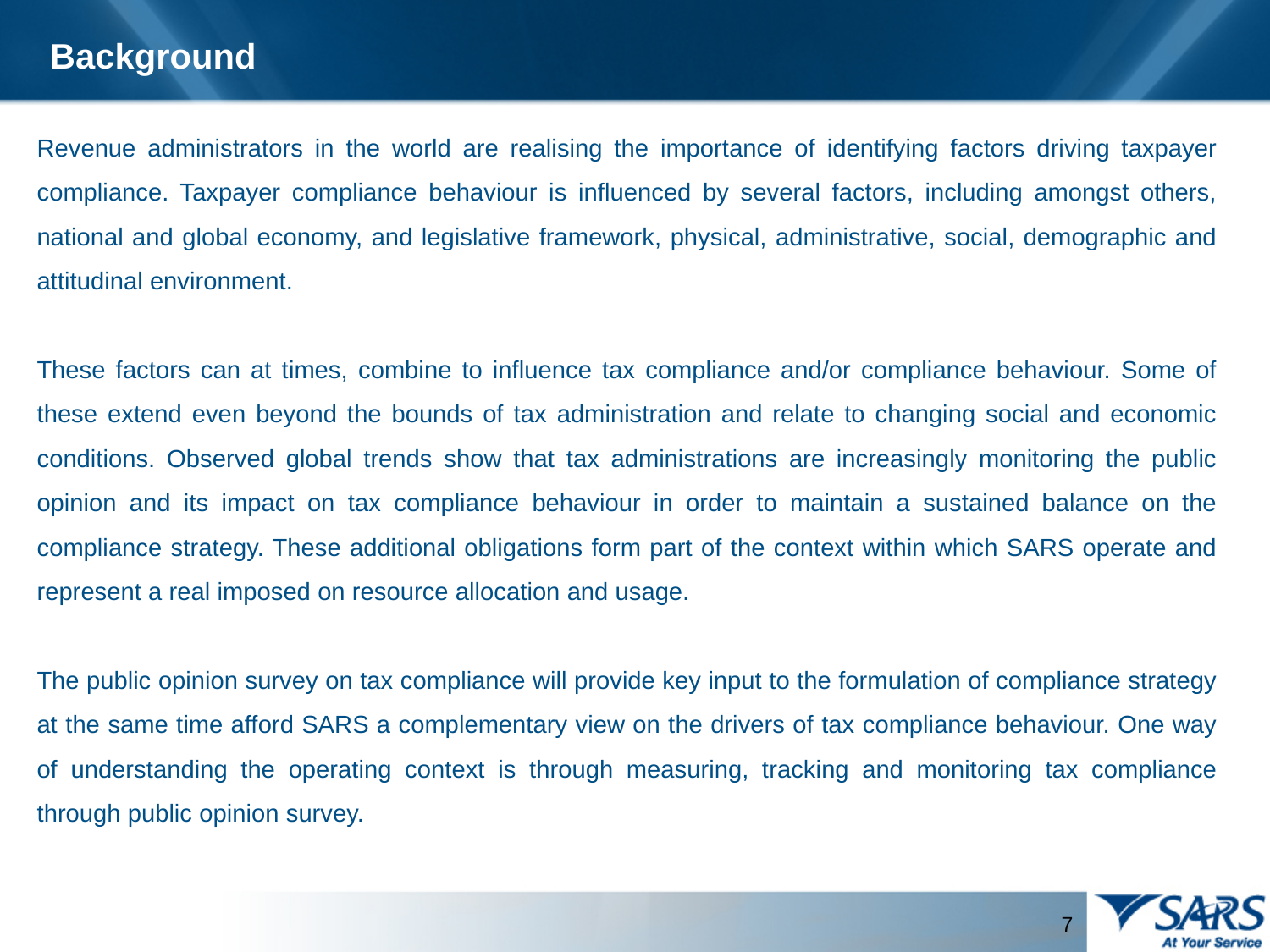

Background
Revenue administrators in the world are realising the importance of identifying factors driving taxpayer compliance. Taxpayer compliance behaviour is influenced by several factors, including amongst others, national and global economy, and legislative framework, physical, administrative, social, demographic and attitudinal environment.

These factors can at times, combine to influence tax compliance and/or compliance behaviour. Some of these extend even beyond the bounds of tax administration and relate to changing social and economic conditions. Observed global trends show that tax administrations are increasingly monitoring the public opinion and its impact on tax compliance behaviour in order to maintain a sustained balance on the compliance strategy. These additional obligations form part of the context within which SARS operate and represent a real imposed on resource allocation and usage.

The public opinion survey on tax compliance will provide key input to the formulation of compliance strategy at the same time afford SARS a complementary view on the drivers of tax compliance behaviour. One way of understanding the operating context is through measuring, tracking and monitoring tax compliance through public opinion survey.

7